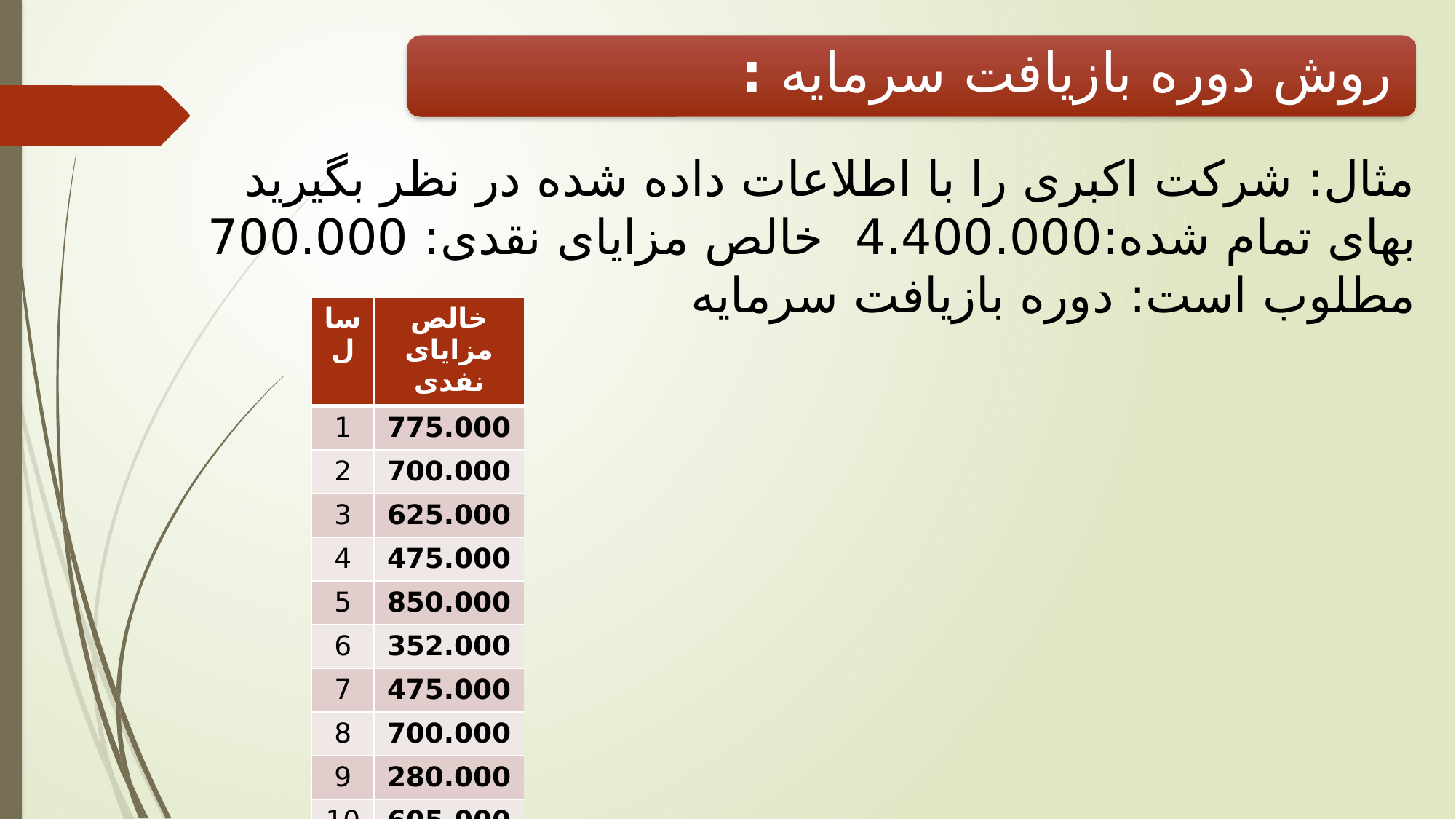

روش دوره بازیافت سرمایه :

مثال: شرکت اکبری را با اطلاعات داده شده در نظر بگیرید
بهای تمام شده:4.400.000  خالص مزایای نقدی: 700.000
مطلوب است: دوره بازیافت سرمایه
| سال | خالص مزایای نفدی |  |
| --- | --- | --- |
| 1 | 775.000 |  |
| 2 | 700.000 |  |
| 3 | 625.000 |  |
| 4 | 475.000 |  |
| 5 | 850.000 |  |
| 6 | 352.000 |  |
| 7 | 475.000 |  |
| 8 | 700.000 |  |
| 9 | 280.000 |  |
| 10 | 605.000 |  |